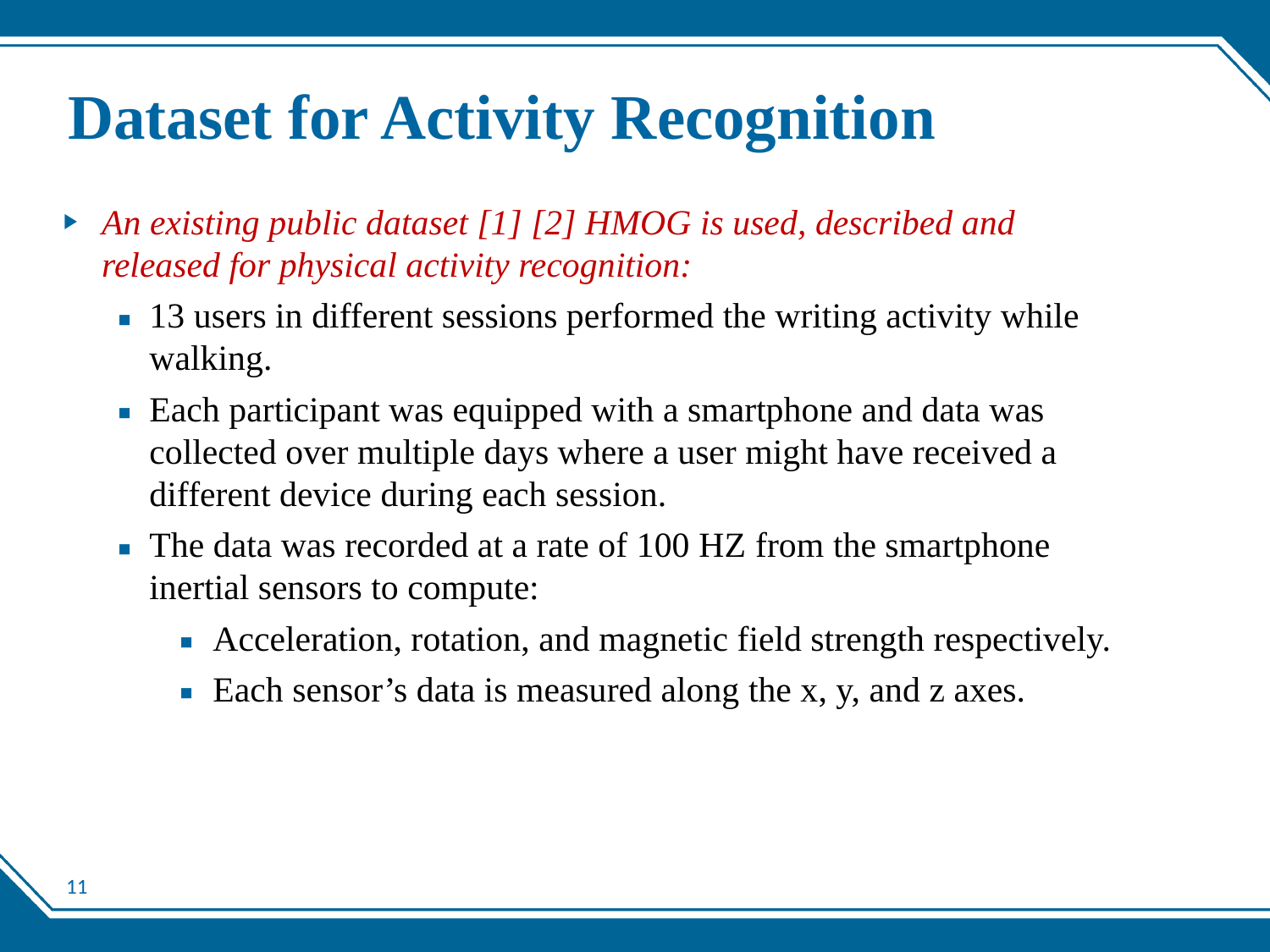

# Dataset for Activity Recognition

An existing public dataset [1] [2] HMOG is used, described and released for physical activity recognition:
13 users in different sessions performed the writing activity while walking.
Each participant was equipped with a smartphone and data was collected over multiple days where a user might have received a different device during each session.
The data was recorded at a rate of 100 HZ from the smartphone inertial sensors to compute:
Acceleration, rotation, and magnetic field strength respectively.
Each sensor’s data is measured along the x, y, and z axes.